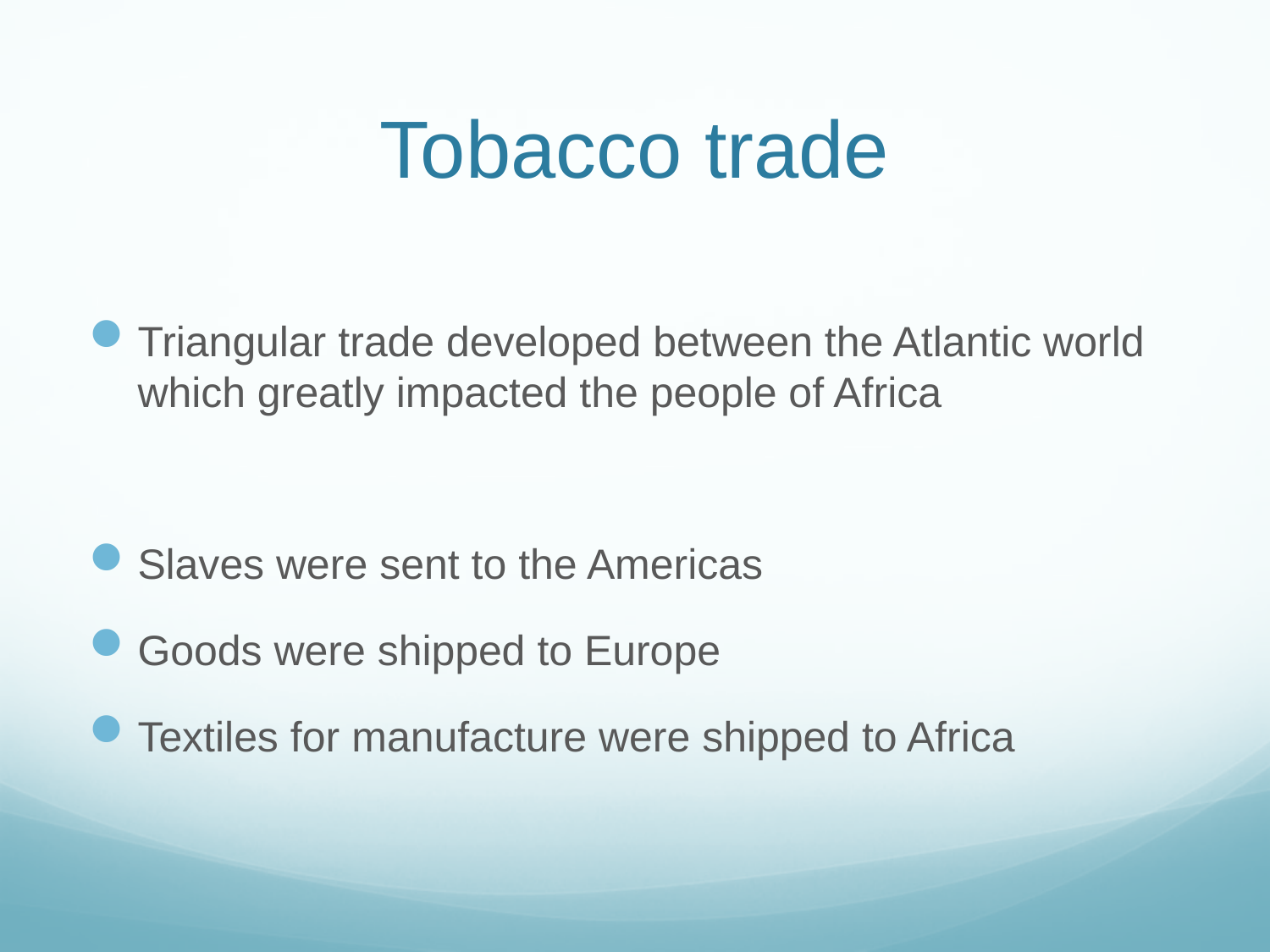

# Tobacco trade

Triangular trade developed between the Atlantic world which greatly impacted the people of Africa

Slaves were sent to the Americas
Goods were shipped to Europe
Textiles for manufacture were shipped to Africa